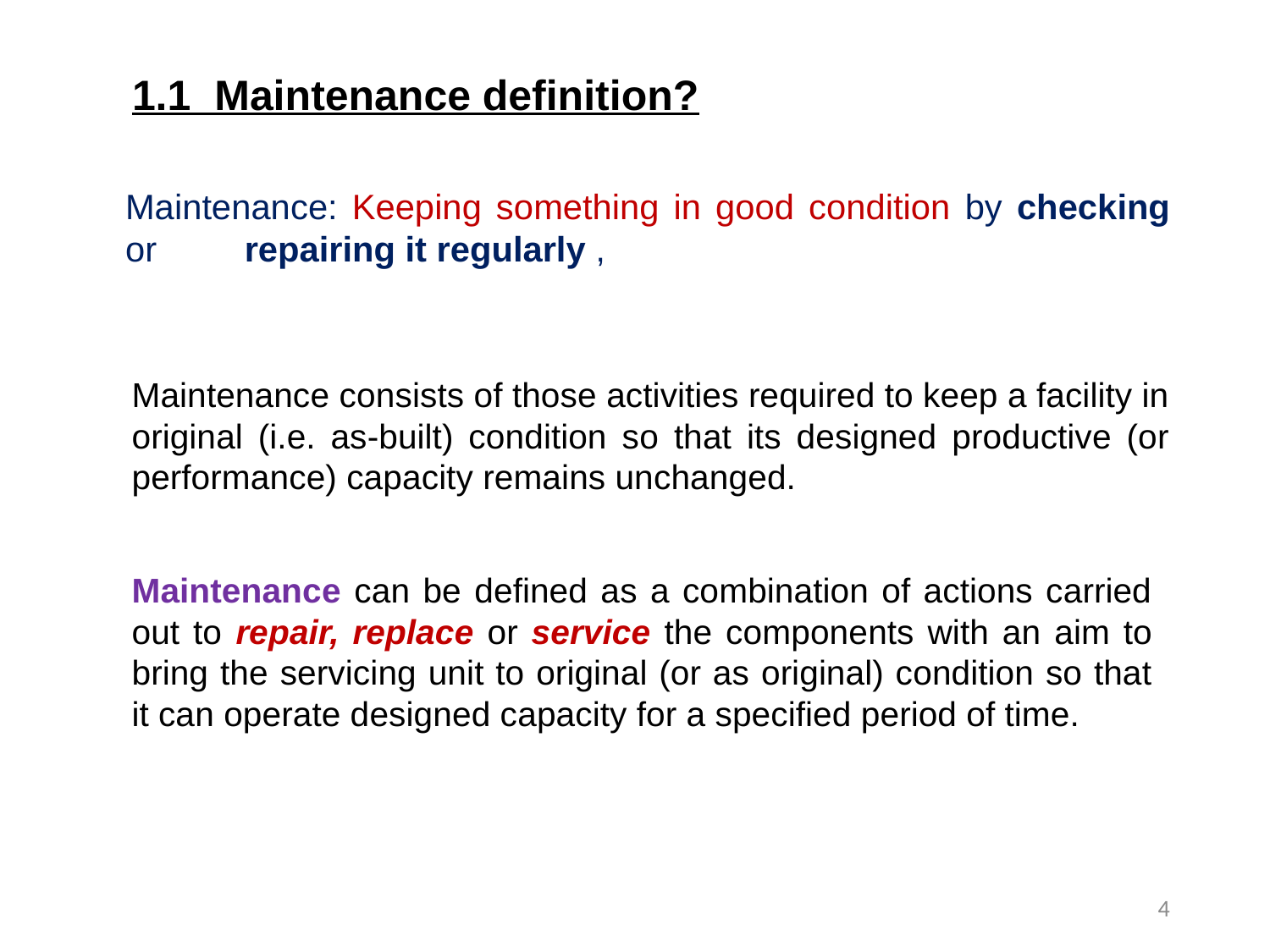

1.1  Maintenance definition?
Maintenance: Keeping something in good condition by checking or         repairing it regularly ,
Maintenance consists of those activities required to keep a facility in original (i.e. as-built) condition so that its designed productive (or performance) capacity remains unchanged.
Maintenance can be defined as a combination of actions carried out to repair, replace or service the components with an aim to bring the servicing unit to original (or as original) condition so that it can operate designed capacity for a specified period of time.
4